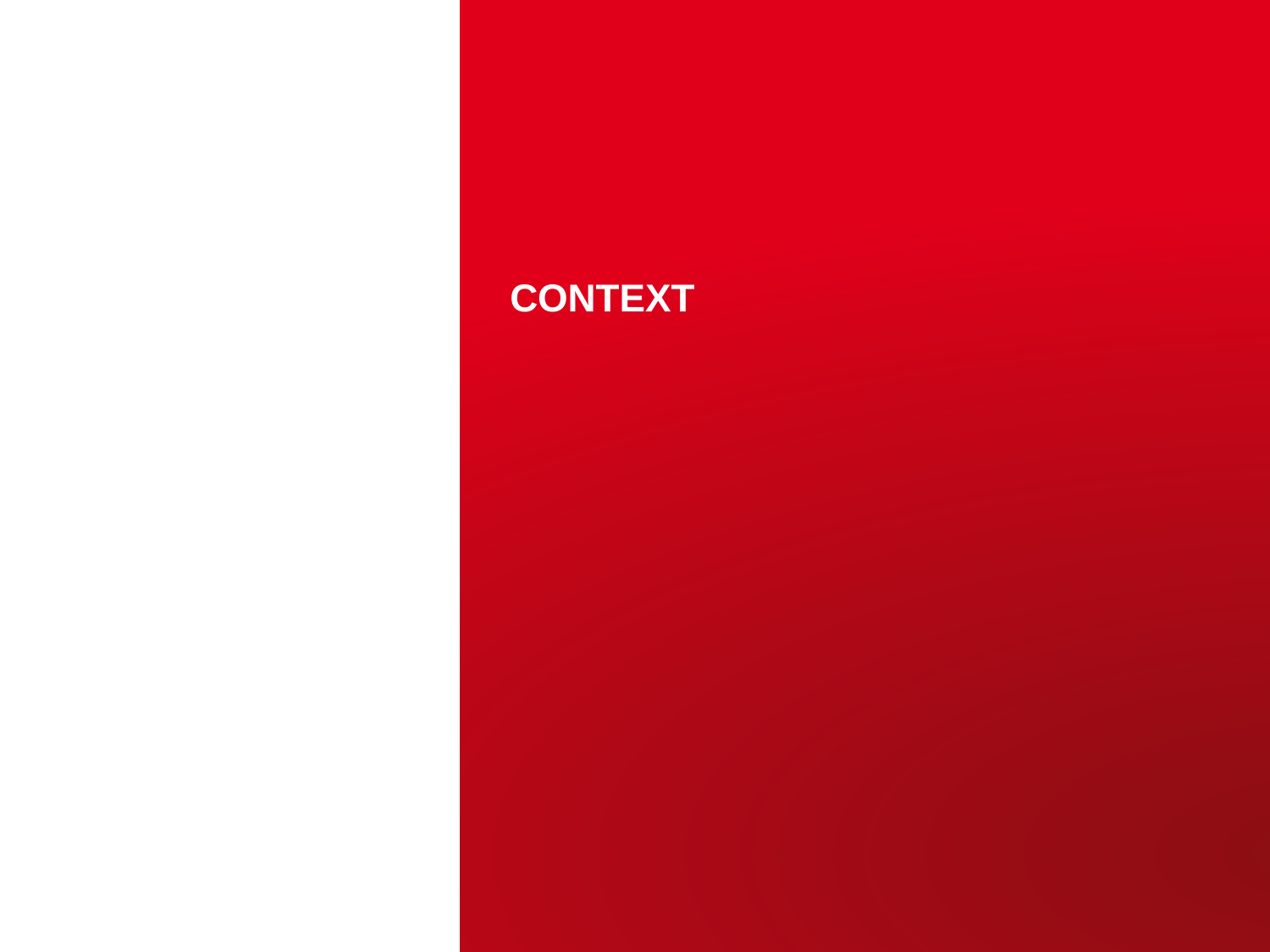

# Context
CEA | 10 AVRIL 2012
|  PAGE 3
15 octobre 2014